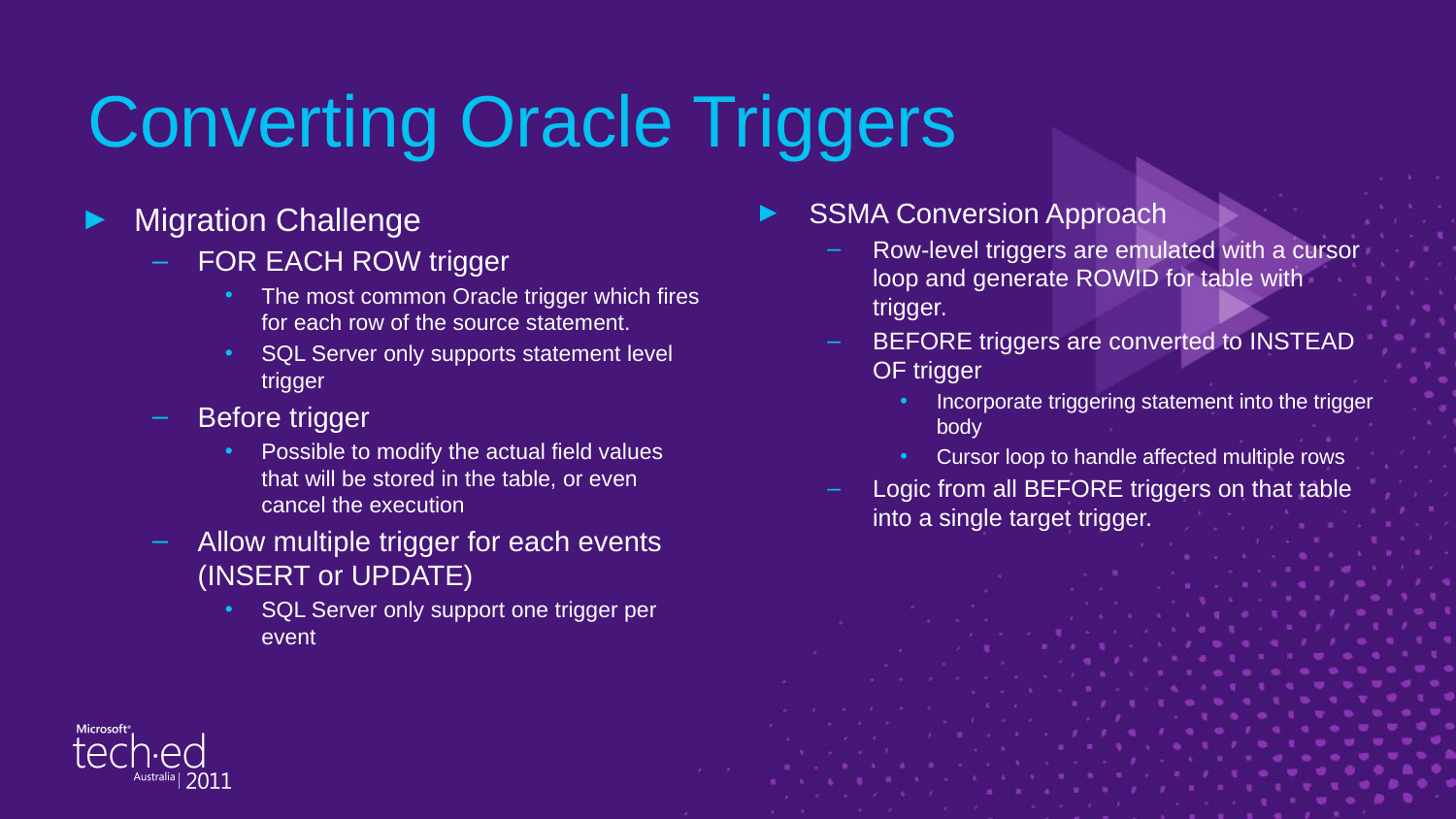

# Converting Oracle Triggers
SSMA Conversion Approach
Row-level triggers are emulated with a cursor loop and generate ROWID for table with trigger.
BEFORE triggers are converted to INSTEAD OF trigger
Incorporate triggering statement into the trigger body
Cursor loop to handle affected multiple rows
Logic from all BEFORE triggers on that table into a single target trigger.

Migration Challenge
FOR EACH ROW trigger
The most common Oracle trigger which fires for each row of the source statement.
SQL Server only supports statement level trigger
Before trigger
Possible to modify the actual field values that will be stored in the table, or even cancel the execution
Allow multiple trigger for each events (INSERT or UPDATE)
SQL Server only support one trigger per event